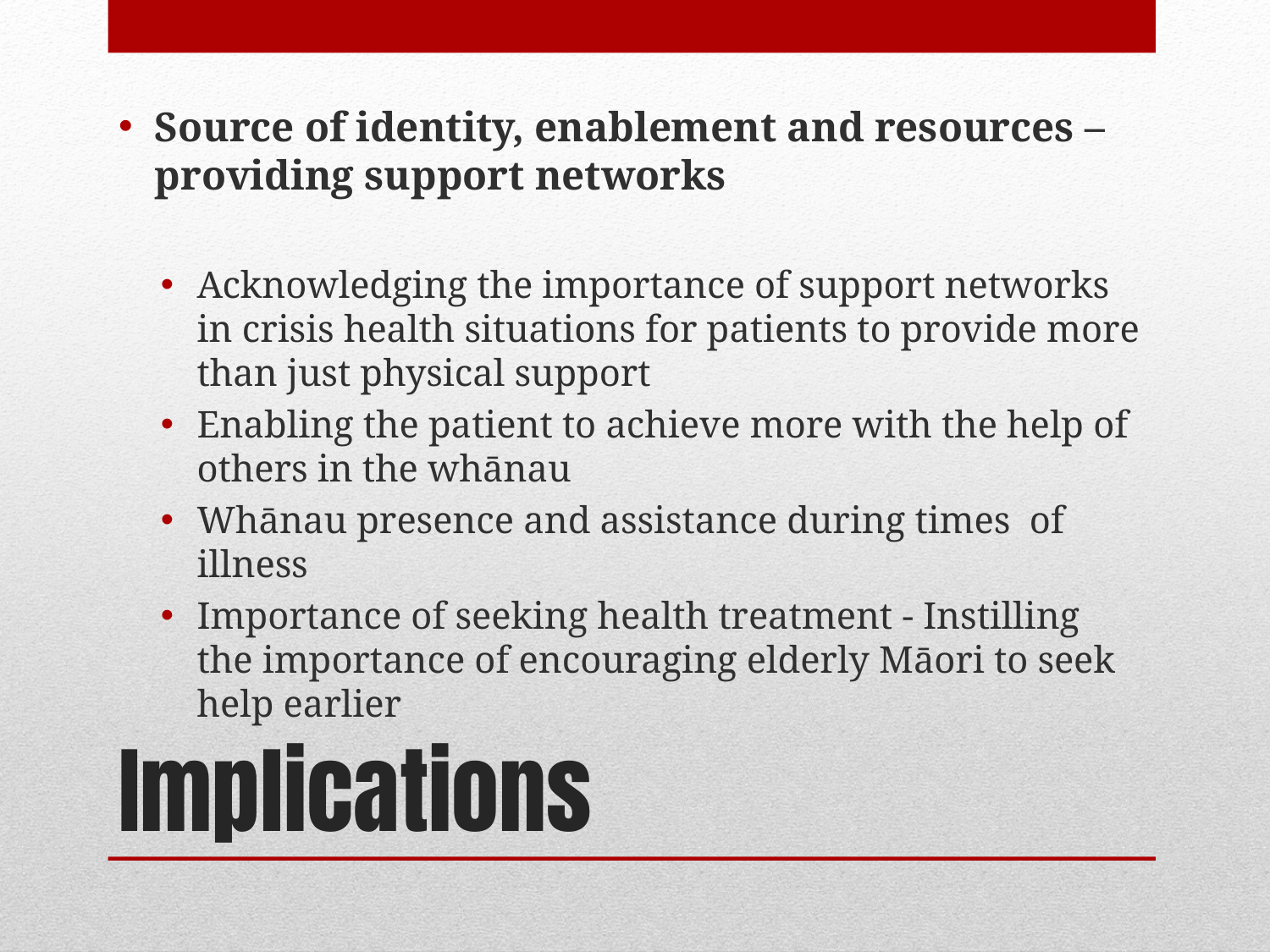

Source of identity, enablement and resources –providing support networks

Acknowledging the importance of support networks in crisis health situations for patients to provide more than just physical support
Enabling the patient to achieve more with the help of others in the whānau
Whānau presence and assistance during times  of illness
Importance of seeking health treatment - Instilling the importance of encouraging elderly Māori to seek help earlier

# Implications